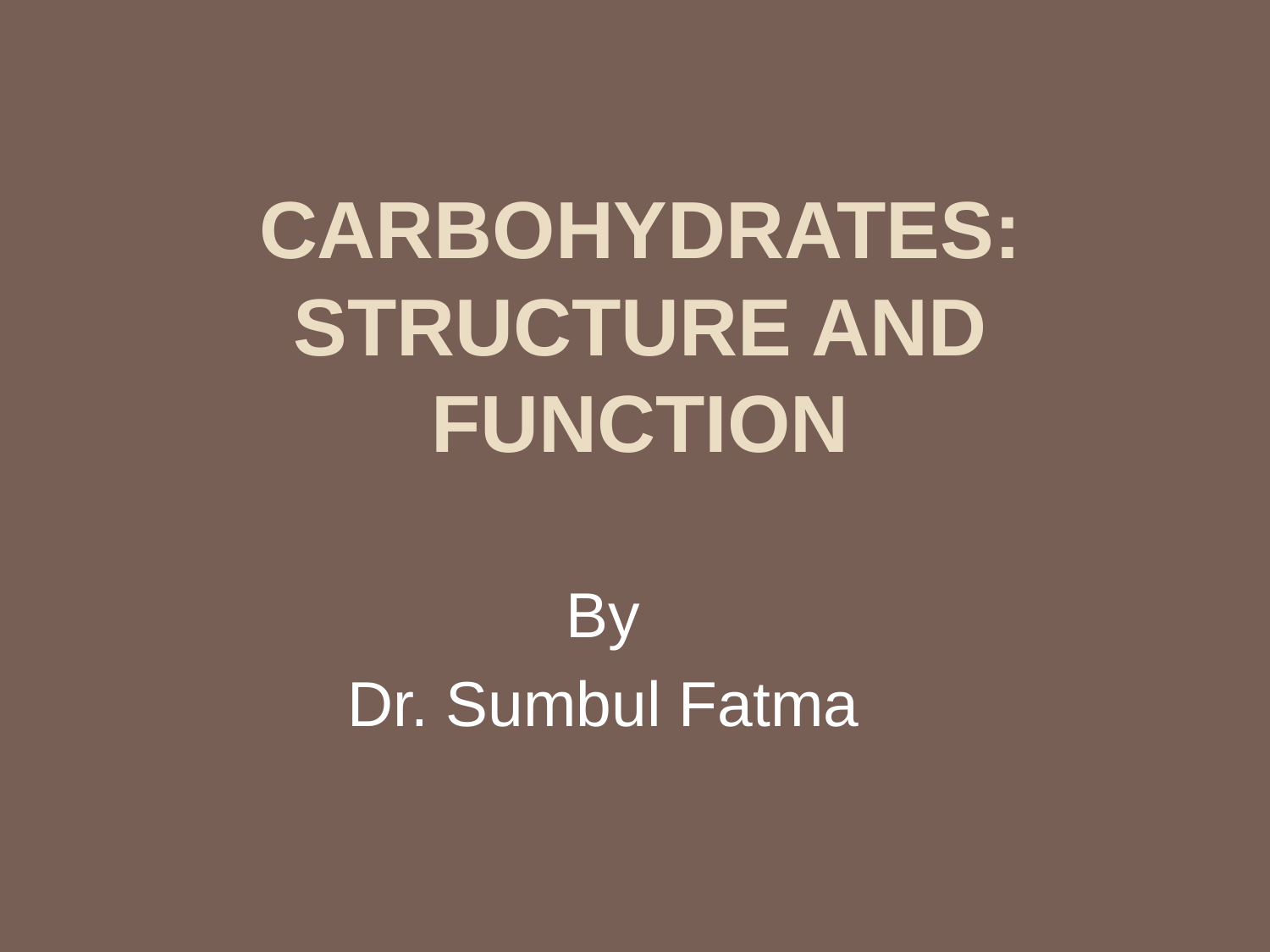

# Carbohydrates: structure and Function
By
Dr. Sumbul Fatma